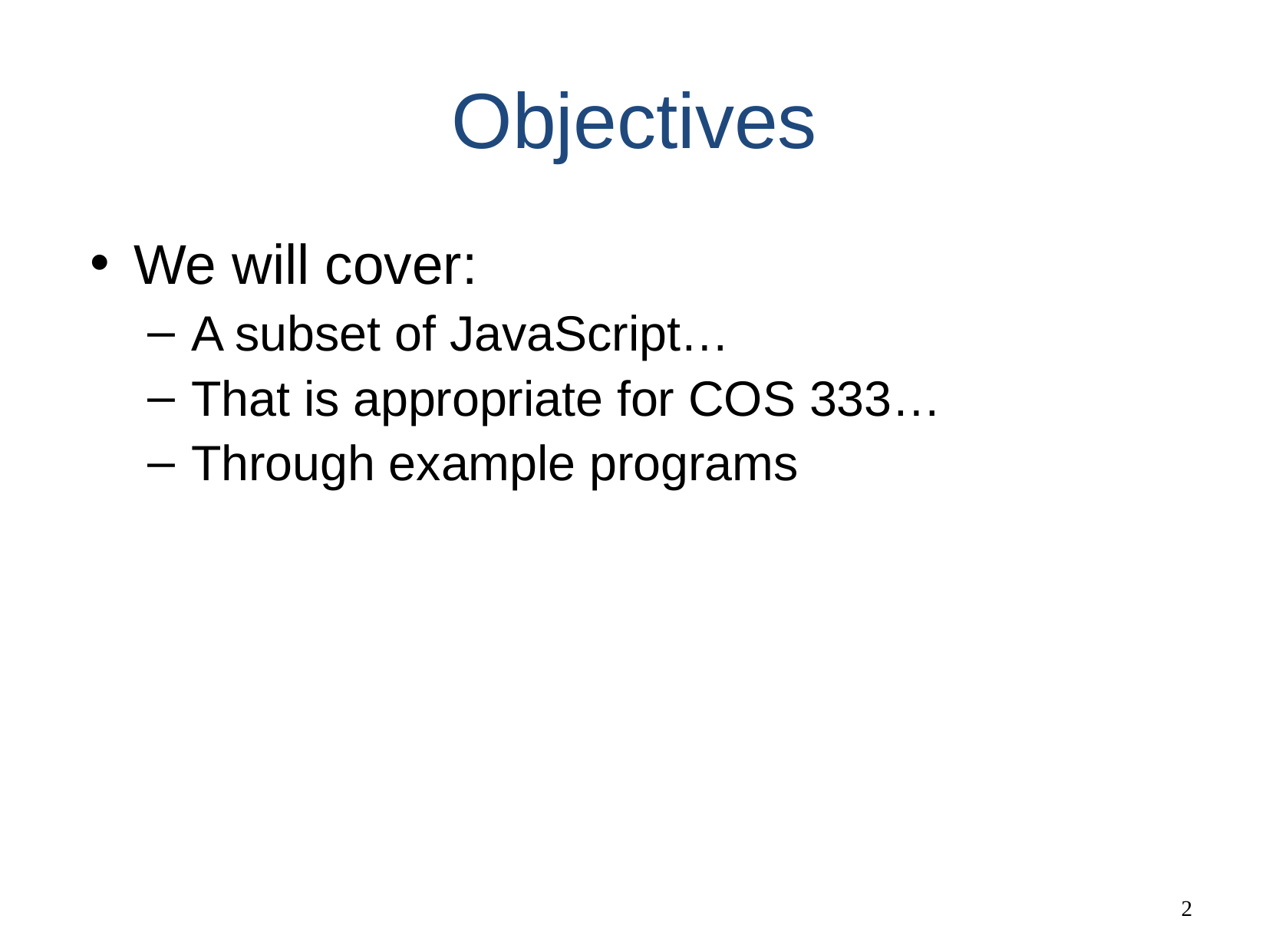

# Objectives
We will cover:
A subset of JavaScript…
That is appropriate for COS 333…
Through example programs

2